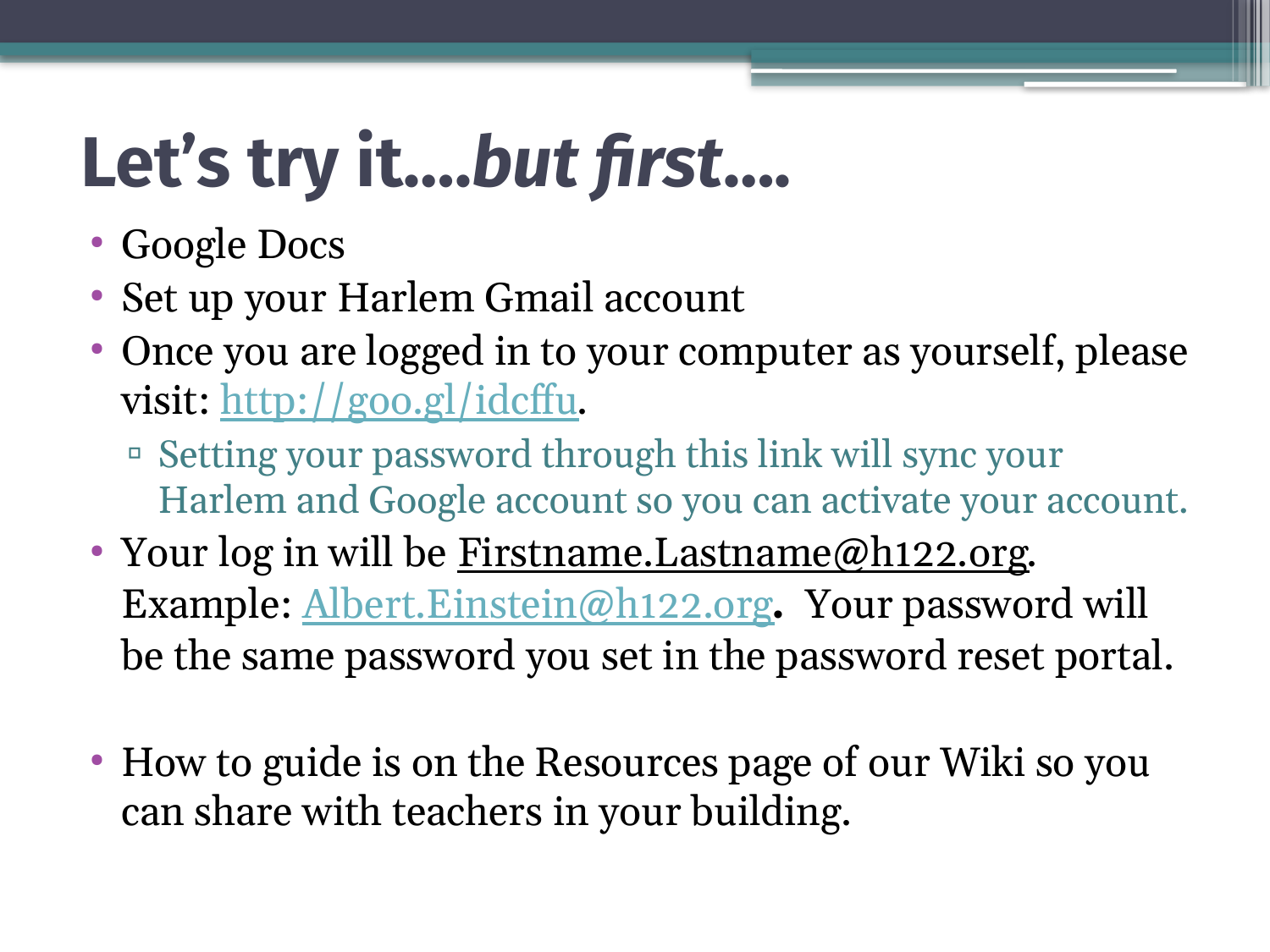

# Let’s try it….but first….
Google Docs
Set up your Harlem Gmail account
Once you are logged in to your computer as yourself, please visit: http://goo.gl/idcffu.
Setting your password through this link will sync your Harlem and Google account so you can activate your account.
Your log in will be Firstname.Lastname@h122.org.  Example: Albert.Einstein@h122.org.  Your password will be the same password you set in the password reset portal.

How to guide is on the Resources page of our Wiki so you can share with teachers in your building.